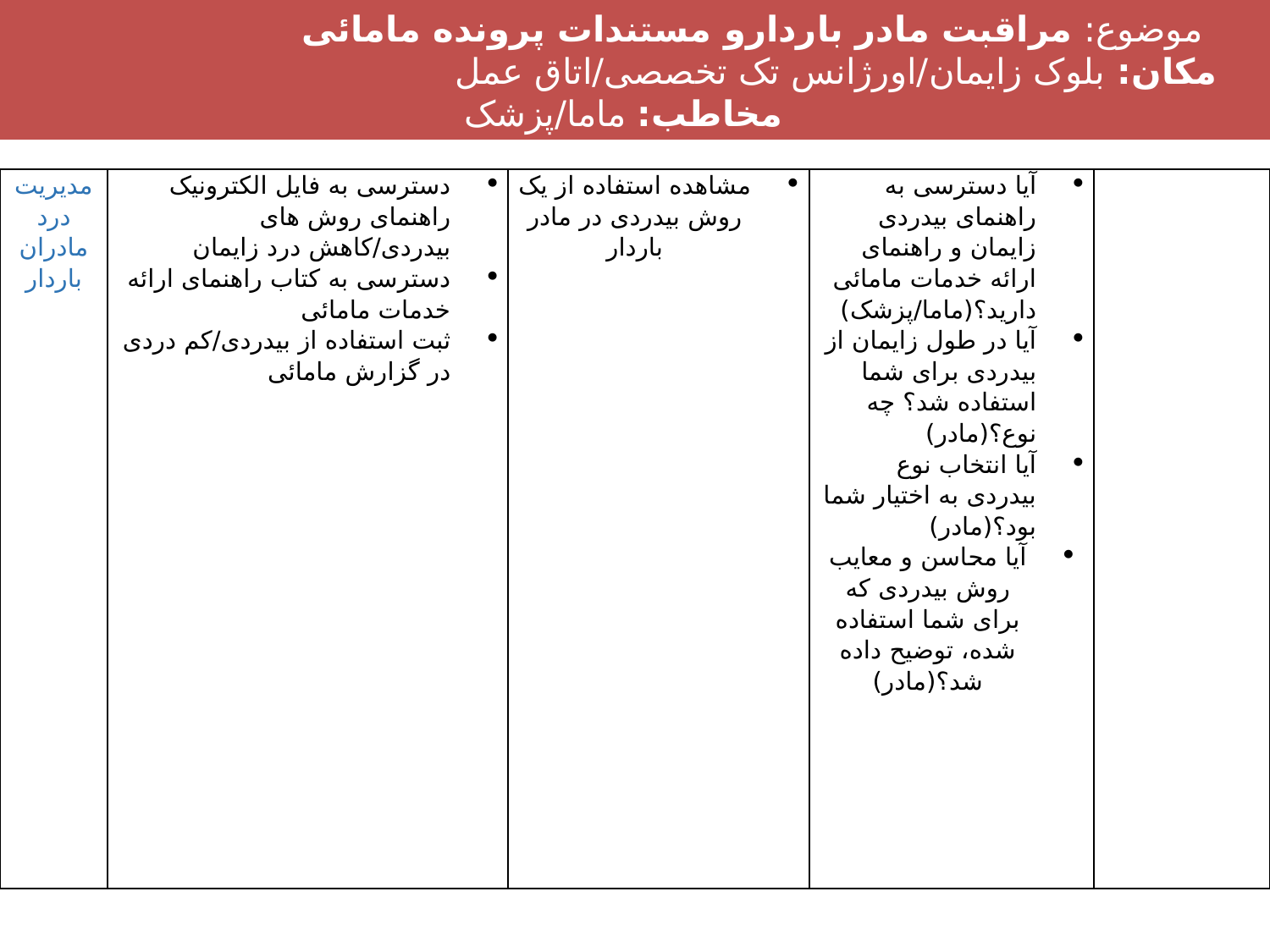

موضوع: مراقبت مادر باردارو مستندات پرونده مامائی
 مکان: بلوک زایمان/اورژانس تک تخصصی/اتاق عمل
  مخاطب: ماما/پزشک

| مدیریت درد مادران باردار | دسترسی به فایل الکترونیک راهنمای روش های بیدردی/کاهش درد زایمان دسترسی به کتاب راهنمای ارائه خدمات مامائی ثبت استفاده از بیدردی/کم دردی در گزارش مامائی | مشاهده استفاده از یک روش بیدردی در مادر باردار | آیا دسترسی به راهنمای بیدردی زایمان و راهنمای ارائه خدمات مامائی دارید؟(ماما/پزشک) آیا در طول زایمان از بیدردی برای شما استفاده شد؟ چه نوع؟(مادر) آیا انتخاب نوع بیدردی به اختیار شما بود؟(مادر) آیا محاسن و معایب روش بیدردی که برای شما استفاده شده، توضیح داده شد؟(مادر) |  |
| --- | --- | --- | --- | --- |